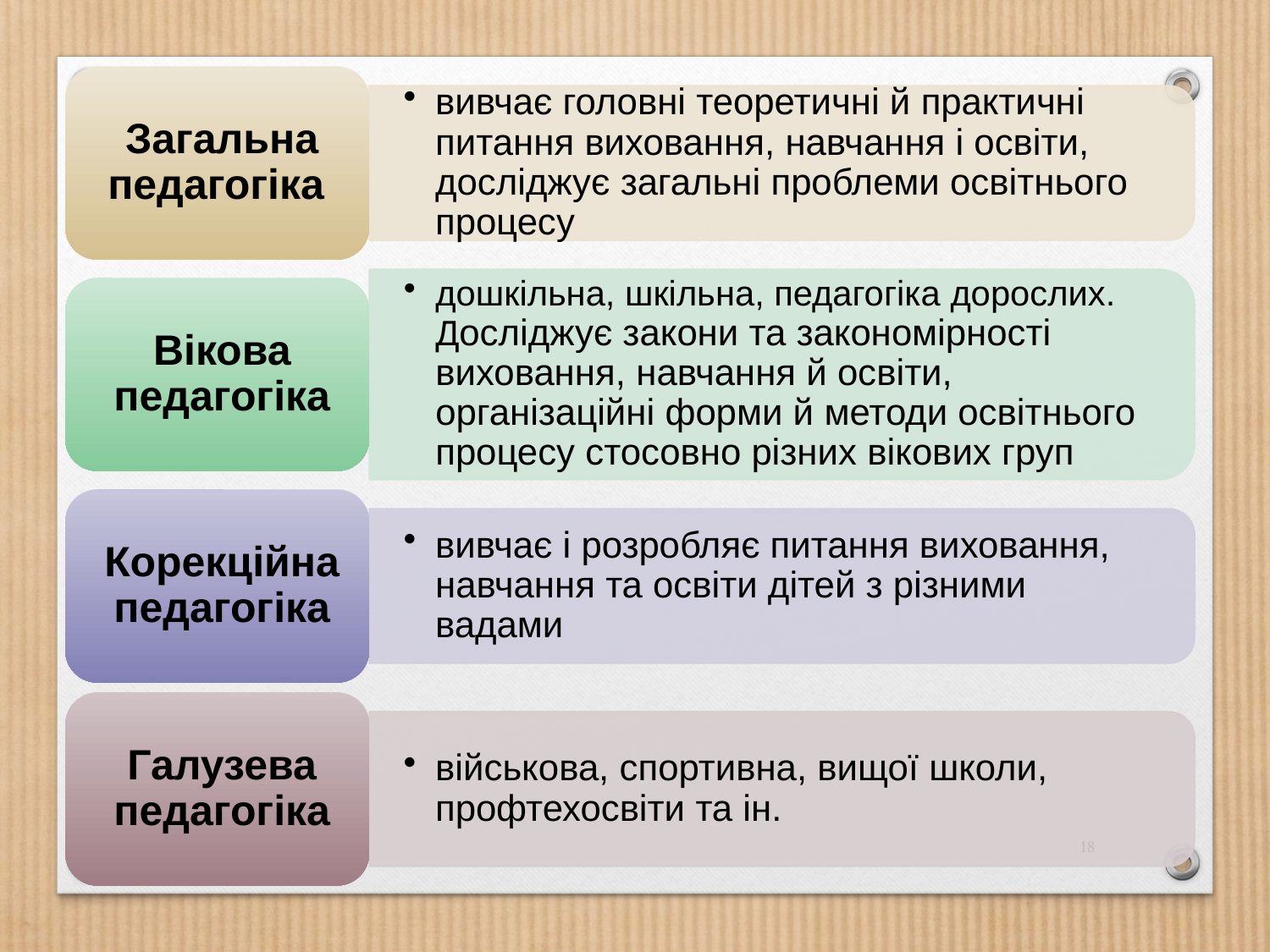

вивчає головні теоретичні й практичні питання виховання, навчання і освіти, досліджує загальні проблеми освітнього процесу
Загальна педагогіка
дошкільна, шкільна, педагогіка дорослих. Досліджує закони та закономірності виховання, навчання й освіти, організаційні форми й методи освітнього процесу стосовно різних вікових груп
Вікова педагогіка
вивчає і розробляє питання виховання, навчання та освіти дітей з різними вадами
Корекційна педагогіка
військова, спортивна, вищої школи, профтехосвіти та ін.
Галузева педагогіка
18